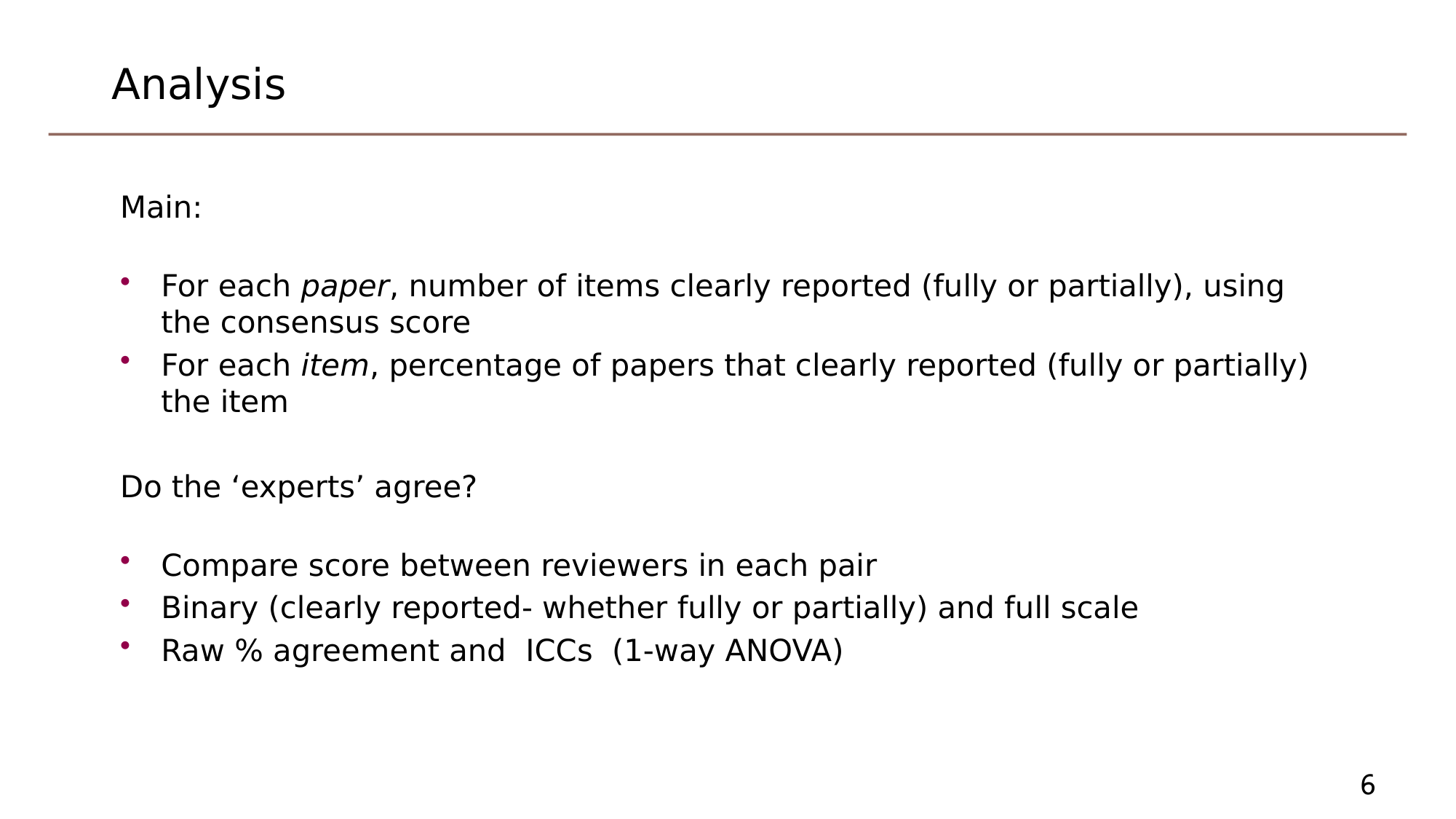

# Analysis
Main:
For each paper, number of items clearly reported (fully or partially), using the consensus score
For each item, percentage of papers that clearly reported (fully or partially) the item

Do the ‘experts’ agree?
Compare score between reviewers in each pair
Binary (clearly reported- whether fully or partially) and full scale
Raw % agreement and  ICCs  (1-way ANOVA)